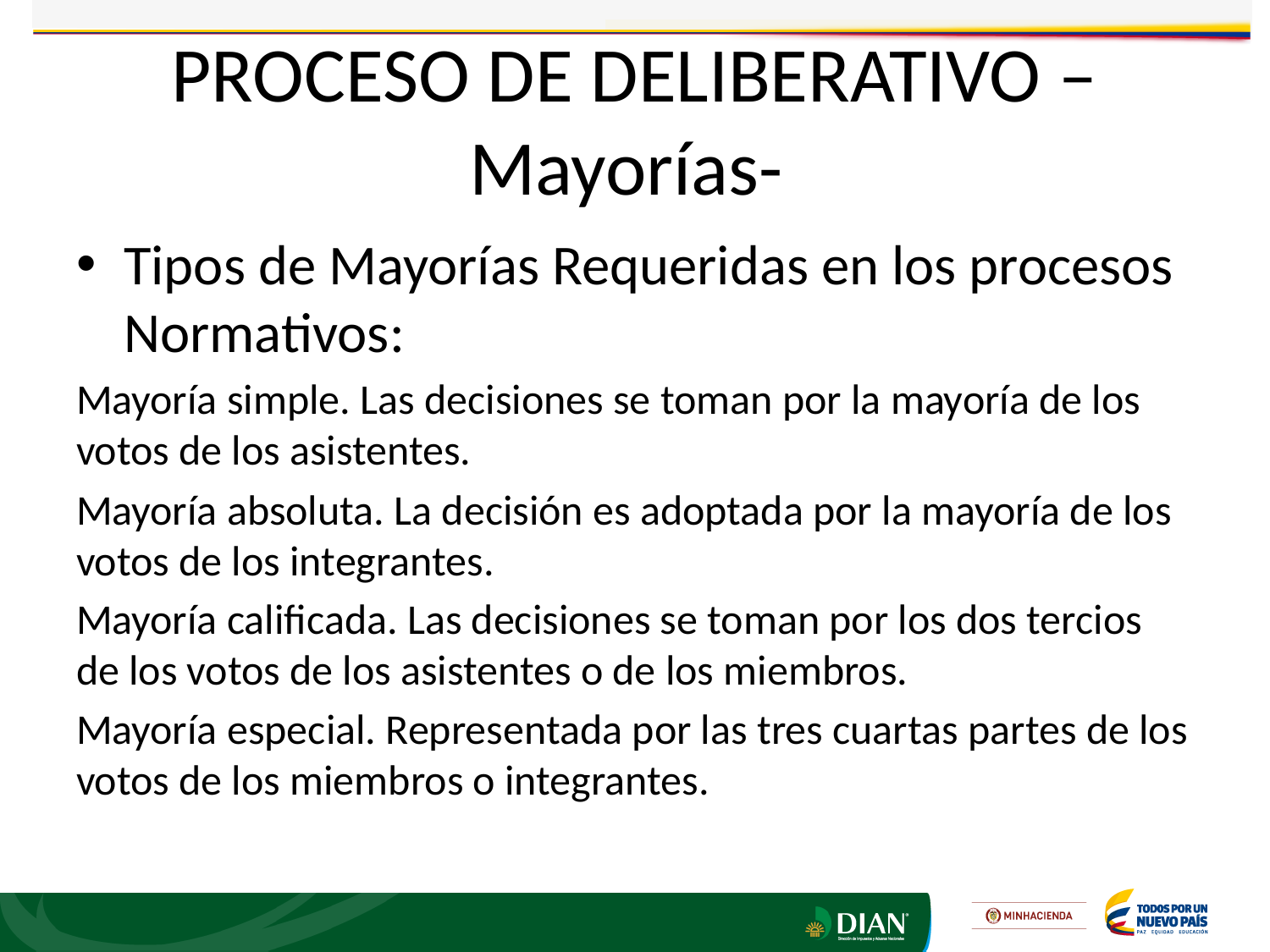

# PROCESO DE DELIBERATIVO –Mayorías-
Tipos de Mayorías Requeridas en los procesos Normativos:
Mayoría simple. Las decisiones se toman por la mayoría de los votos de los asistentes.
Mayoría absoluta. La decisión es adoptada por la mayoría de los votos de los integrantes.
Mayoría calificada. Las decisiones se toman por los dos tercios de los votos de los asistentes o de los miembros.
Mayoría especial. Representada por las tres cuartas partes de los votos de los miembros o integrantes.